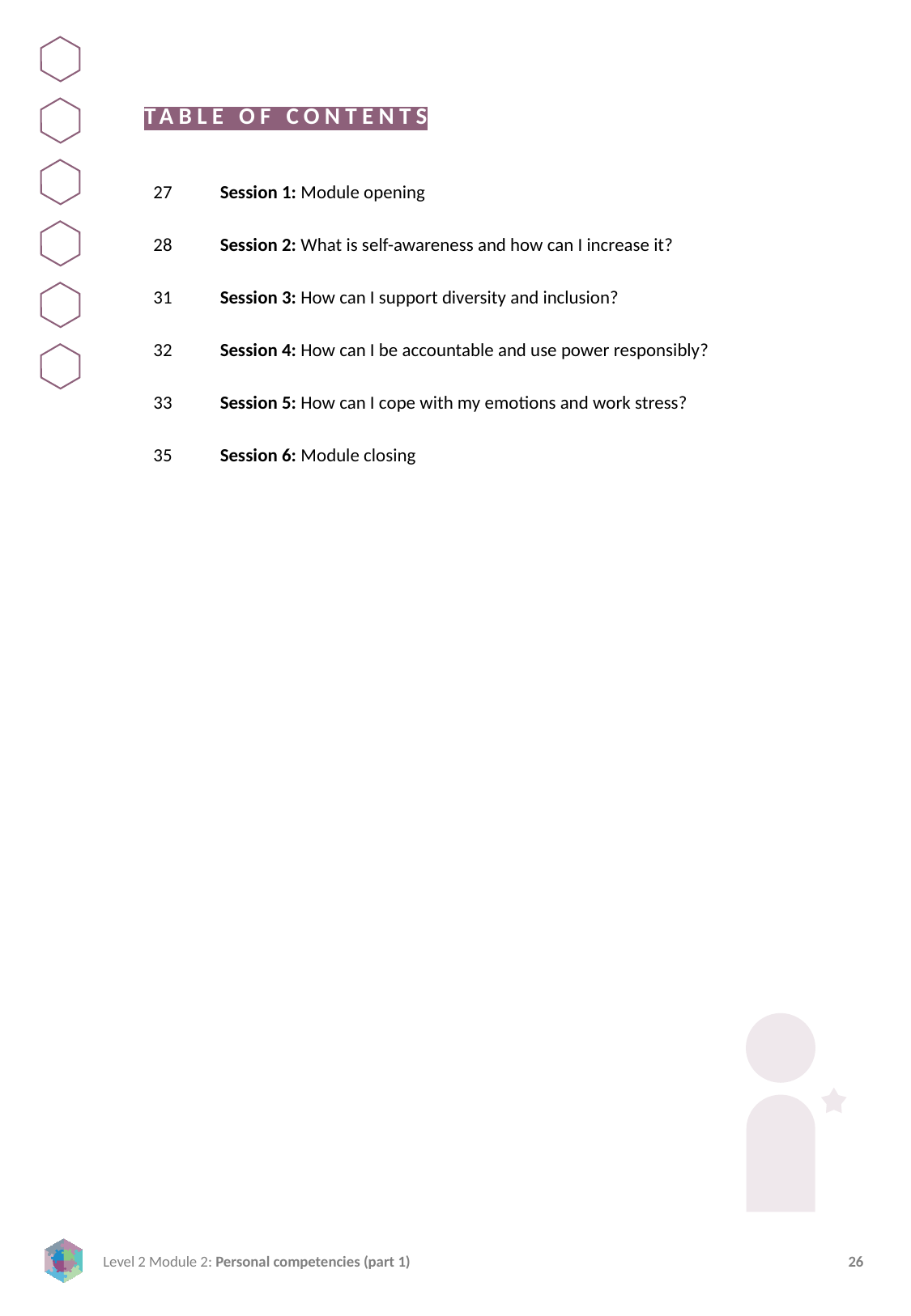

TABLE OF CONTENTS

27
28
31
32
33
35
Session 1: Module opening
Session 2: What is self-awareness and how can I increase it?
Session 3: How can I support diversity and inclusion?
Session 4: How can I be accountable and use power responsibly?
Session 5: How can I cope with my emotions and work stress?
Session 6: Module closing